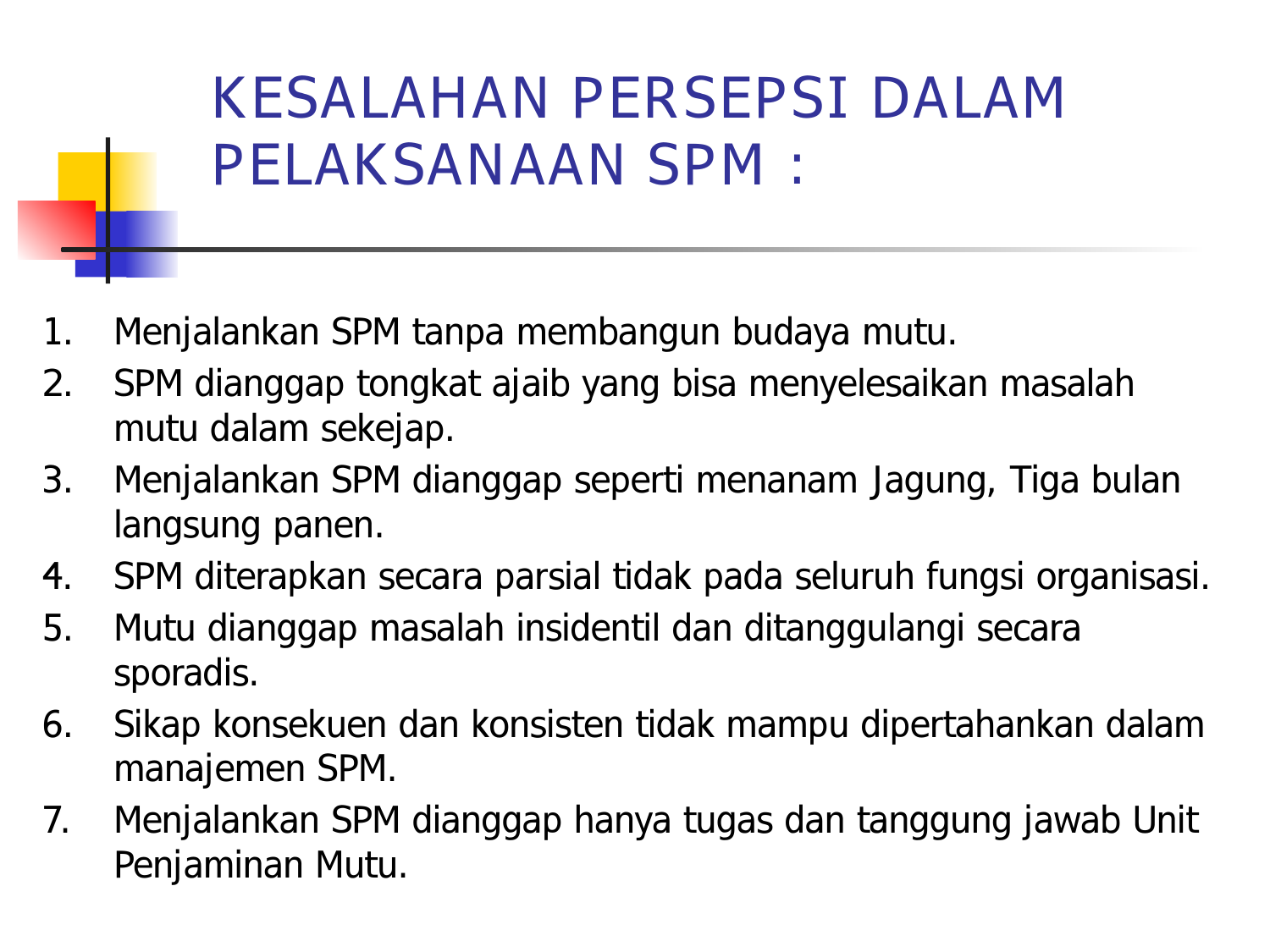

# KESALAHAN PERSEPSI DALAM PELAKSANAAN SPM :
Menjalankan SPM tanpa membangun budaya mutu.
SPM dianggap tongkat ajaib yang bisa menyelesaikan masalah mutu dalam sekejap.
Menjalankan SPM dianggap seperti menanam Jagung, Tiga bulan langsung panen.
SPM diterapkan secara parsial tidak pada seluruh fungsi organisasi.
Mutu dianggap masalah insidentil dan ditanggulangi secara sporadis.
Sikap konsekuen dan konsisten tidak mampu dipertahankan dalam manajemen SPM.
Menjalankan SPM dianggap hanya tugas dan tanggung jawab Unit Penjaminan Mutu.